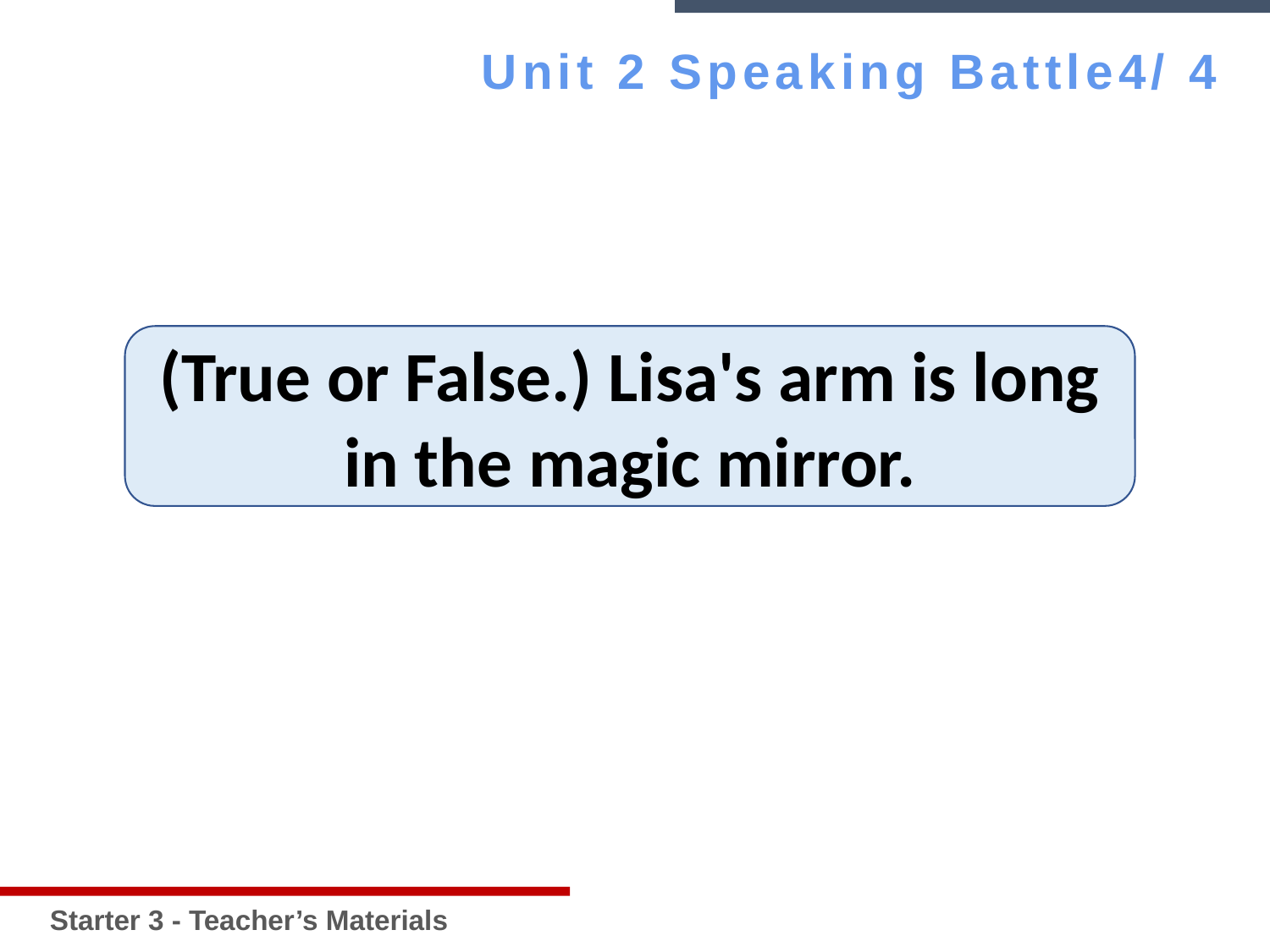

Starter 3 - Teacher’s Materials
Unit 2 Speaking Battle4/ 4
(True or False.) Lisa's arm is long in the magic mirror.